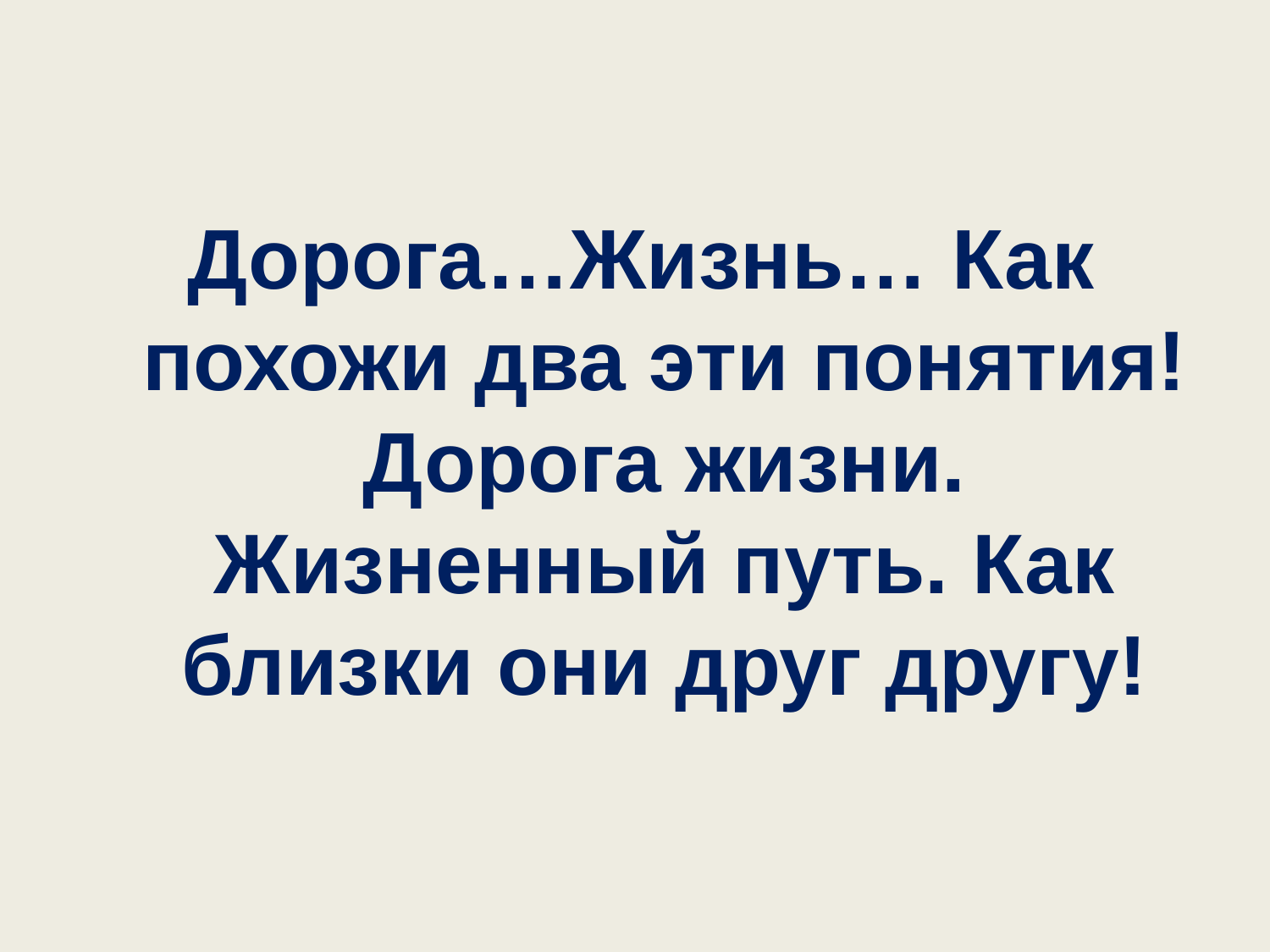

Дорога…Жизнь… Как похожи два эти понятия! Дорога жизни. Жизненный путь. Как близки они друг другу!